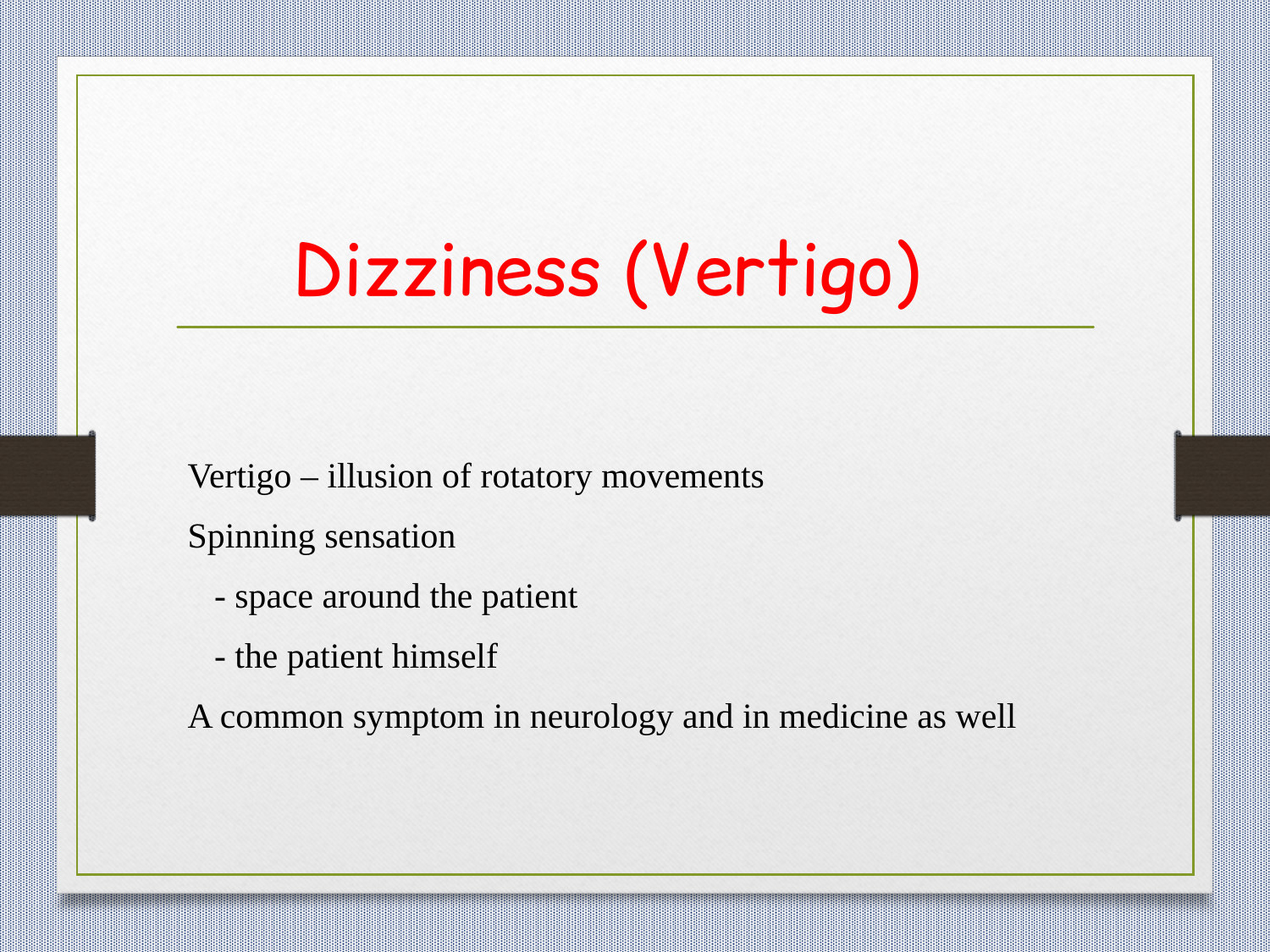

# Dizziness (Vertigo)

Vertigo – illusion of rotatory movements
Spinning sensation
   - space around the patient
   - the patient himself
A common symptom in neurology and in medicine as well